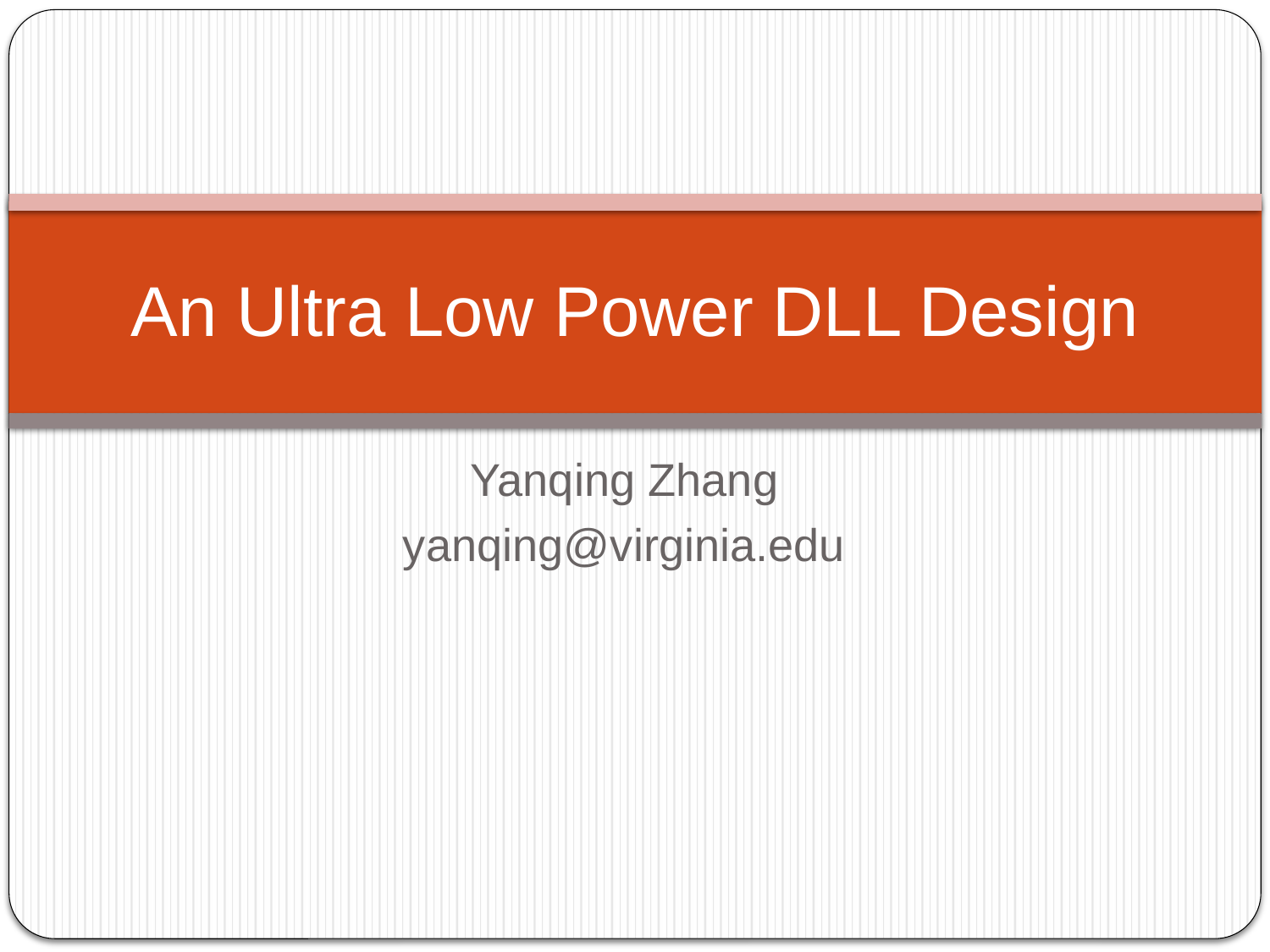

# An Ultra Low Power DLL Design
Yanqing Zhang
yanqing@virginia.edu